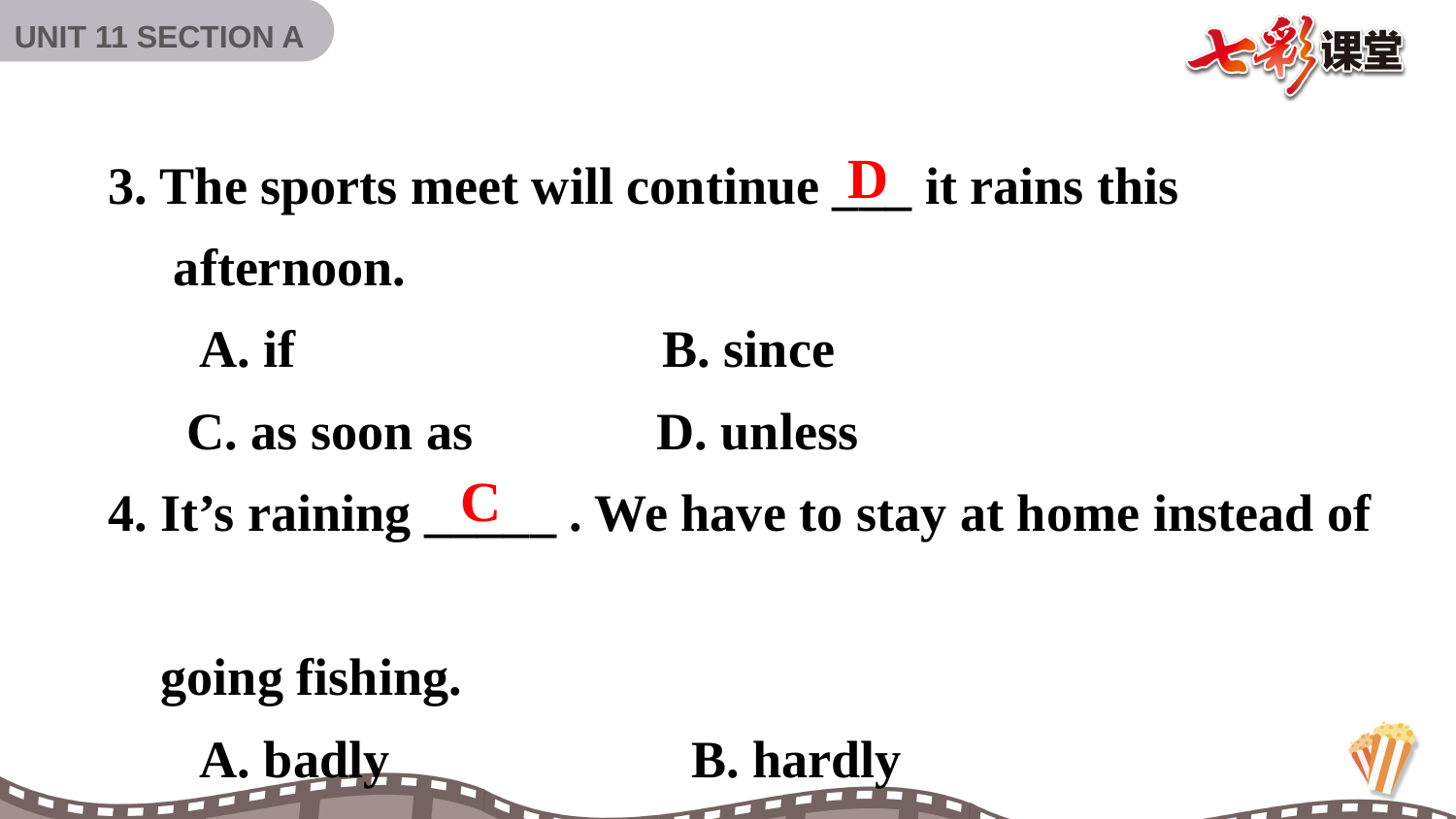

3. The sports meet will continue ___ it rains this
     afternoon.
       A. if                            B. since
      C. as soon as              D. unless
4. It’s raining _____ . We have to stay at home instead of
    going fishing.
       A. badly                       B. hardly
       C. heavily                    D. strongly
D
C